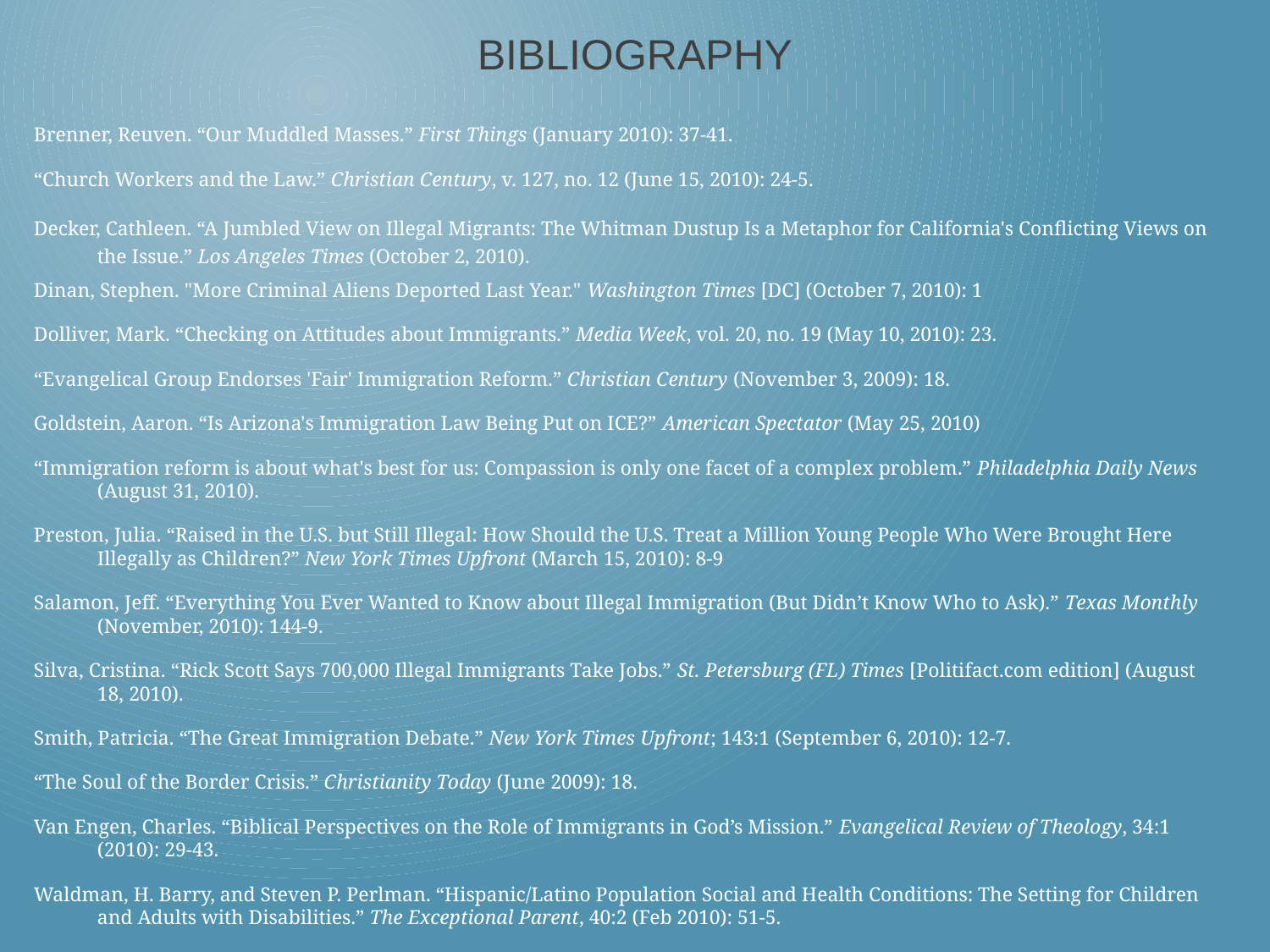

# Bibliography
Brenner, Reuven. “Our Muddled Masses.” First Things (January 2010): 37-41.
“Church Workers and the Law.” Christian Century, v. 127, no. 12 (June 15, 2010): 24-5.
Decker, Cathleen. “A Jumbled View on Illegal Migrants: The Whitman Dustup Is a Metaphor for California's Conflicting Views on the Issue.” Los Angeles Times (October 2, 2010).
Dinan, Stephen. "More Criminal Aliens Deported Last Year." Washington Times [DC] (October 7, 2010): 1
Dolliver, Mark. “Checking on Attitudes about Immigrants.” Media Week, vol. 20, no. 19 (May 10, 2010): 23.
“Evangelical Group Endorses 'Fair' Immigration Reform.” Christian Century (November 3, 2009): 18.
Goldstein, Aaron. “Is Arizona's Immigration Law Being Put on ICE?” American Spectator (May 25, 2010)
“Immigration reform is about what's best for us: Compassion is only one facet of a complex problem.” Philadelphia Daily News (August 31, 2010).
Preston, Julia. “Raised in the U.S. but Still Illegal: How Should the U.S. Treat a Million Young People Who Were Brought Here Illegally as Children?” New York Times Upfront (March 15, 2010): 8-9
Salamon, Jeff. “Everything You Ever Wanted to Know about Illegal Immigration (But Didn’t Know Who to Ask).” Texas Monthly (November, 2010): 144-9.
Silva, Cristina. “Rick Scott Says 700,000 Illegal Immigrants Take Jobs.” St. Petersburg (FL) Times [Politifact.com edition] (August 18, 2010).
Smith, Patricia. “The Great Immigration Debate.” New York Times Upfront; 143:1 (September 6, 2010): 12-7.
“The Soul of the Border Crisis.” Christianity Today (June 2009): 18.
Van Engen, Charles. “Biblical Perspectives on the Role of Immigrants in God’s Mission.” Evangelical Review of Theology, 34:1 (2010): 29-43.
Waldman, H. Barry, and Steven P. Perlman. “Hispanic/Latino Population Social and Health Conditions: The Setting for Children and Adults with Disabilities.” The Exceptional Parent, 40:2 (Feb 2010): 51-5.
Wood , Daniel B. “After Arizona, Why Are 10 States Considering Immigration Bills?” Christian Science Monitor (May 10, 2010).